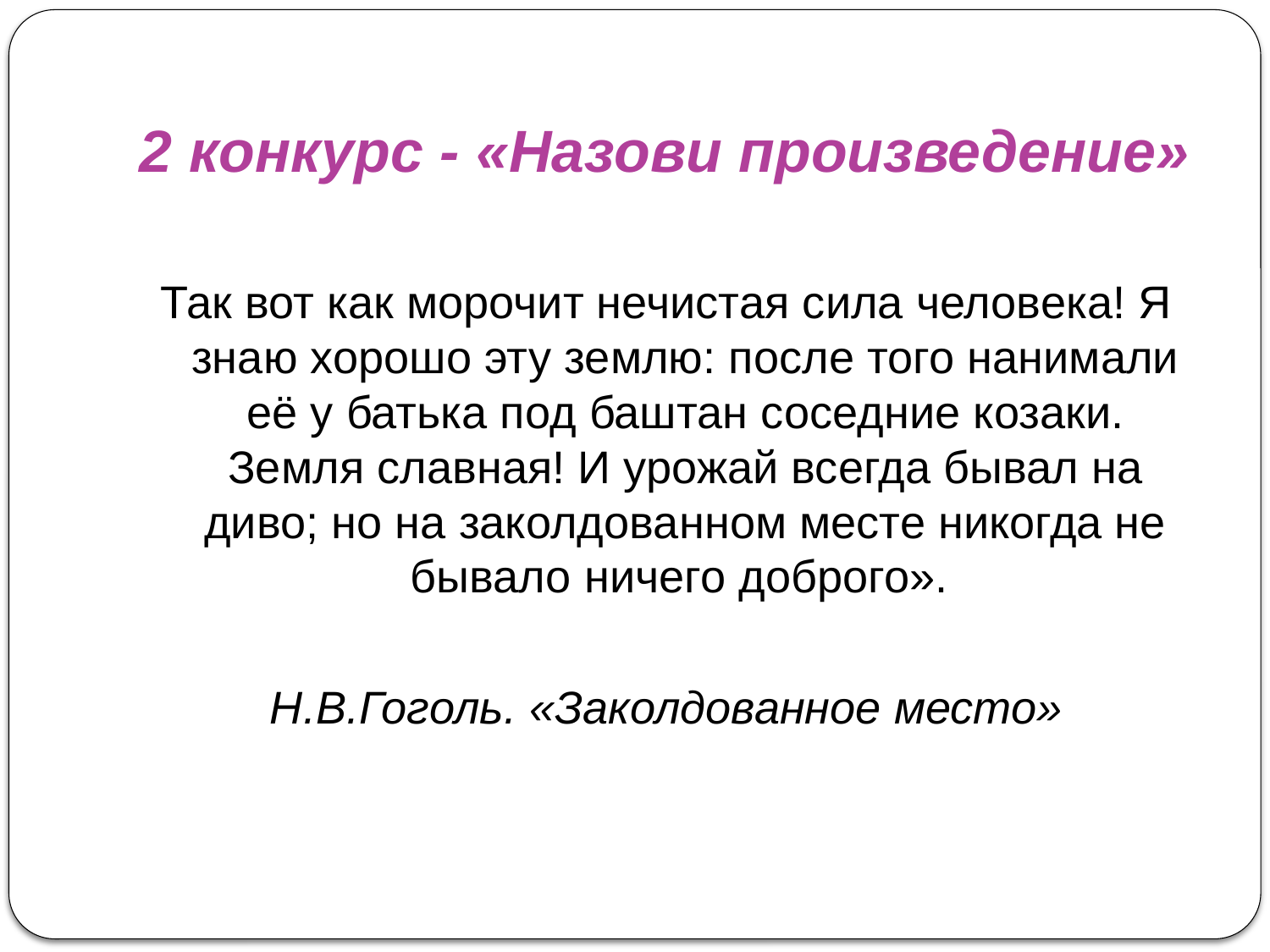

# 2 конкурс - «Назови произведение»

Так вот как морочит нечистая сила человека! Я знаю хорошо эту землю: после того нанимали её у батька под баштан соседние козаки. Земля славная! И урожай всегда бывал на диво; но на заколдованном месте никогда не бывало ничего доброго».

Н.В.Гоголь. «Заколдованное место»